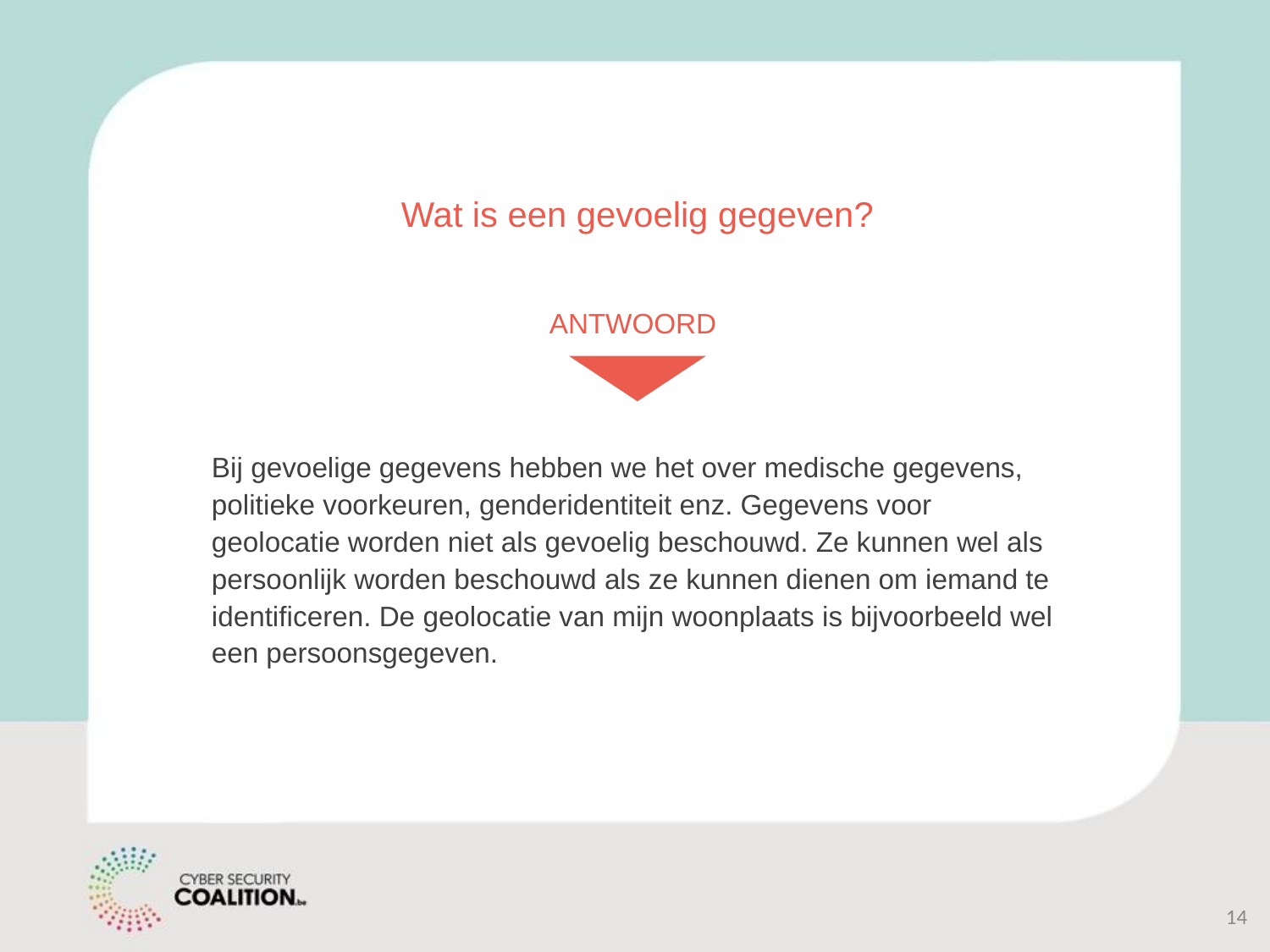

# Wat is een gevoelig gegeven?
ANTWOORD

Bij gevoelige gegevens hebben we het over medische gegevens, politieke voorkeuren, genderidentiteit enz. Gegevens voor geolocatie worden niet als gevoelig beschouwd. Ze kunnen wel als persoonlijk worden beschouwd als ze kunnen dienen om iemand te identificeren. De geolocatie van mijn woonplaats is bijvoorbeeld wel een persoonsgegeven.

14